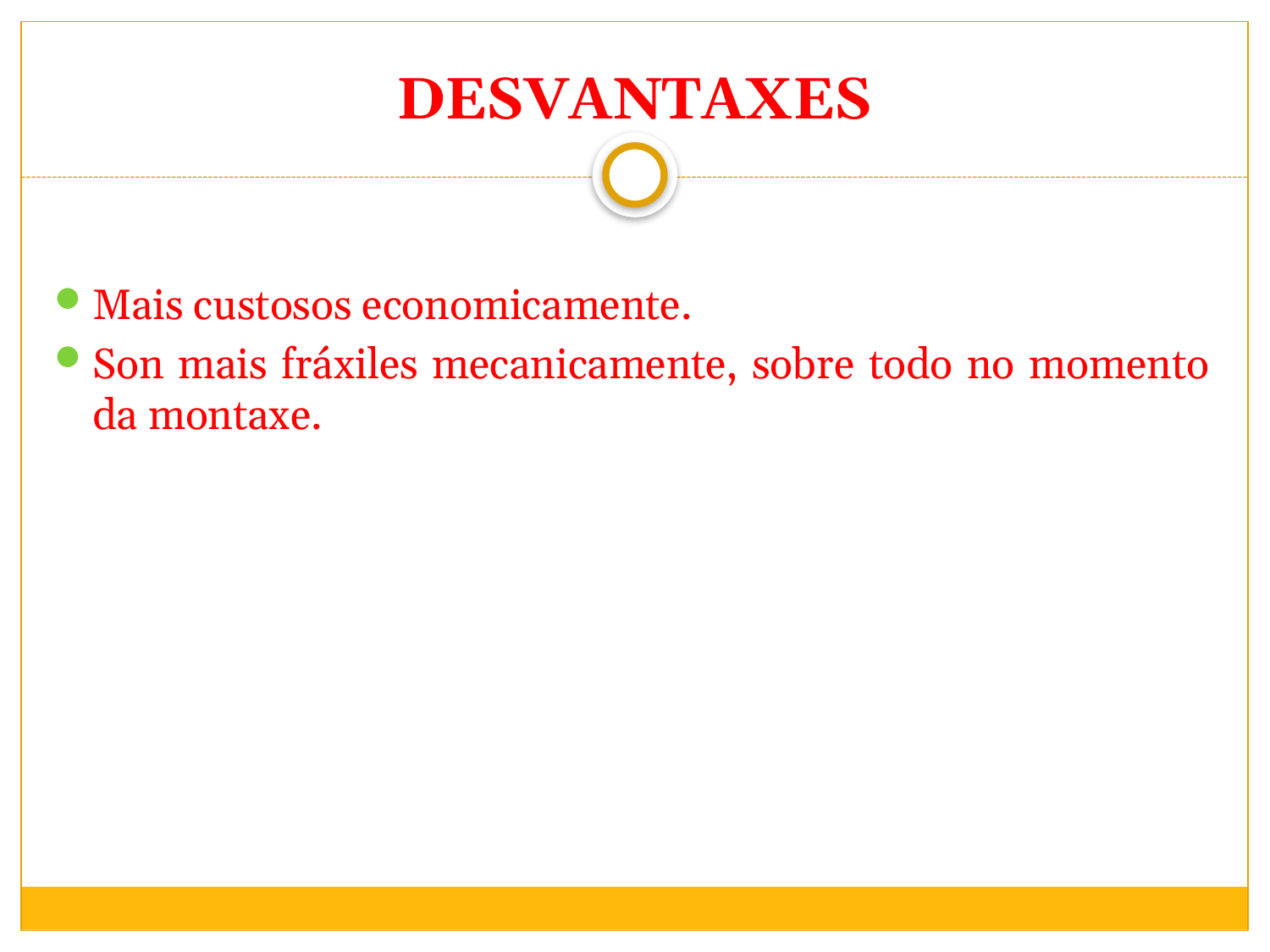

# DESVANTAXES

Mais custosos economicamente.
Son mais fráxiles mecanicamente, sobre todo no momento da montaxe.